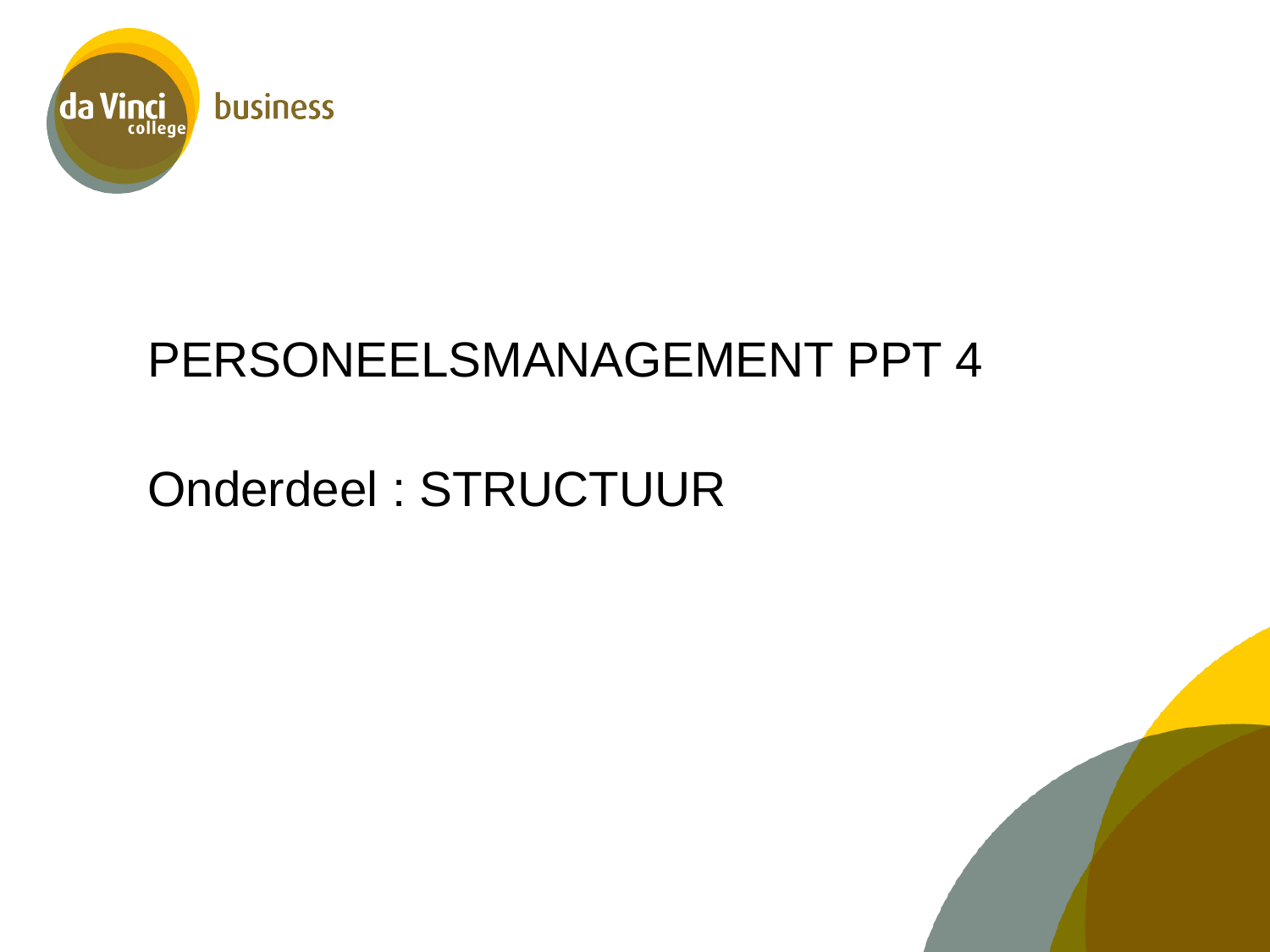

#
PERSONEELSMANAGEMENT PPT 4

Onderdeel : STRUCTUUR